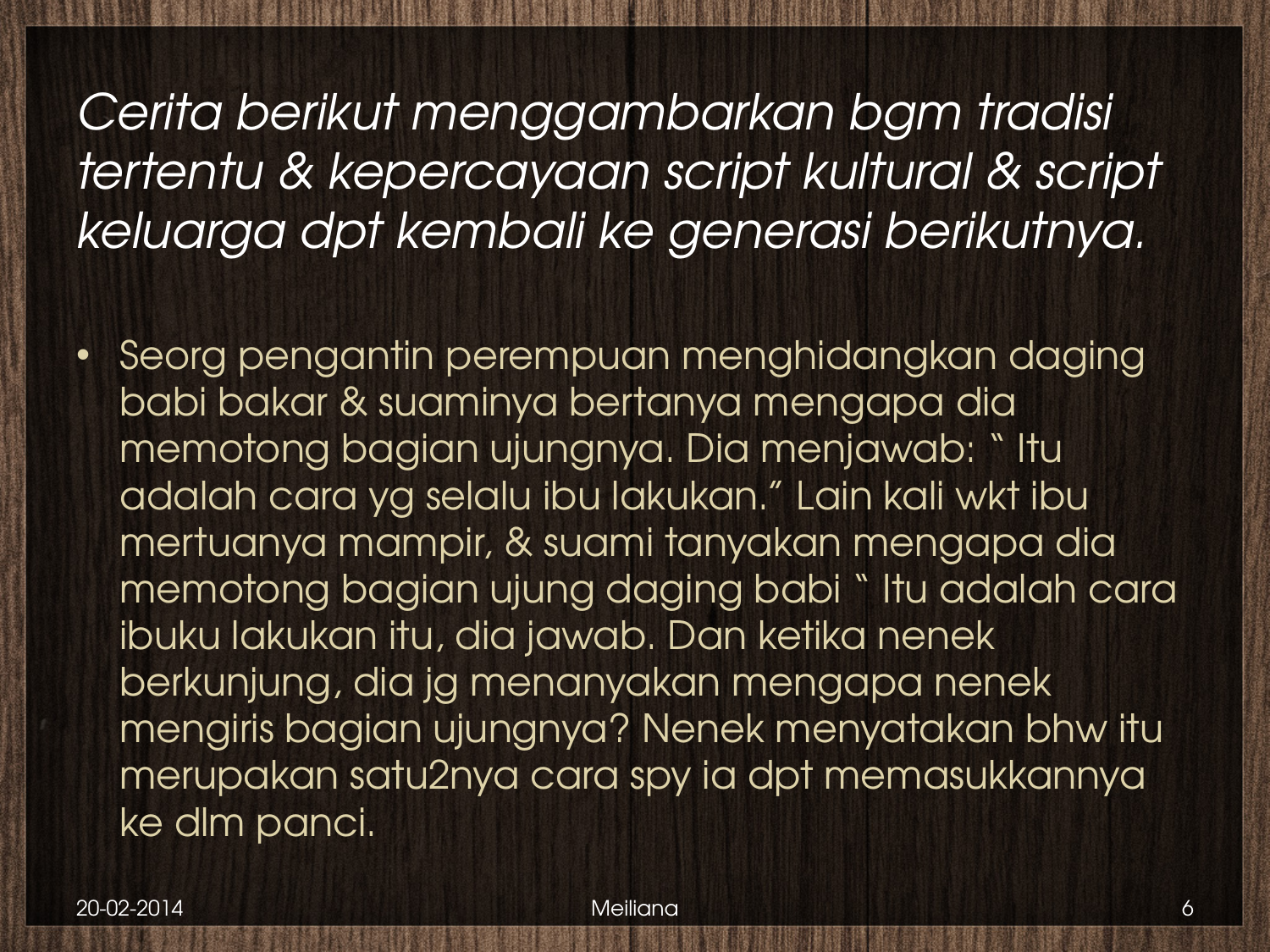

# Cerita berikut menggambarkan bgm tradisi tertentu & kepercayaan script kultural & script keluarga dpt kembali ke generasi berikutnya.
Seorg pengantin perempuan menghidangkan daging babi bakar & suaminya bertanya mengapa dia memotong bagian ujungnya. Dia menjawab: “ Itu adalah cara yg selalu ibu lakukan.” Lain kali wkt ibu mertuanya mampir, & suami tanyakan mengapa dia memotong bagian ujung daging babi “ Itu adalah cara ibuku lakukan itu, dia jawab. Dan ketika nenek berkunjung, dia jg menanyakan mengapa nenek mengiris bagian ujungnya? Nenek menyatakan bhw itu merupakan satu2nya cara spy ia dpt memasukkannya ke dlm panci.

20-02-2014
Meiliana
6